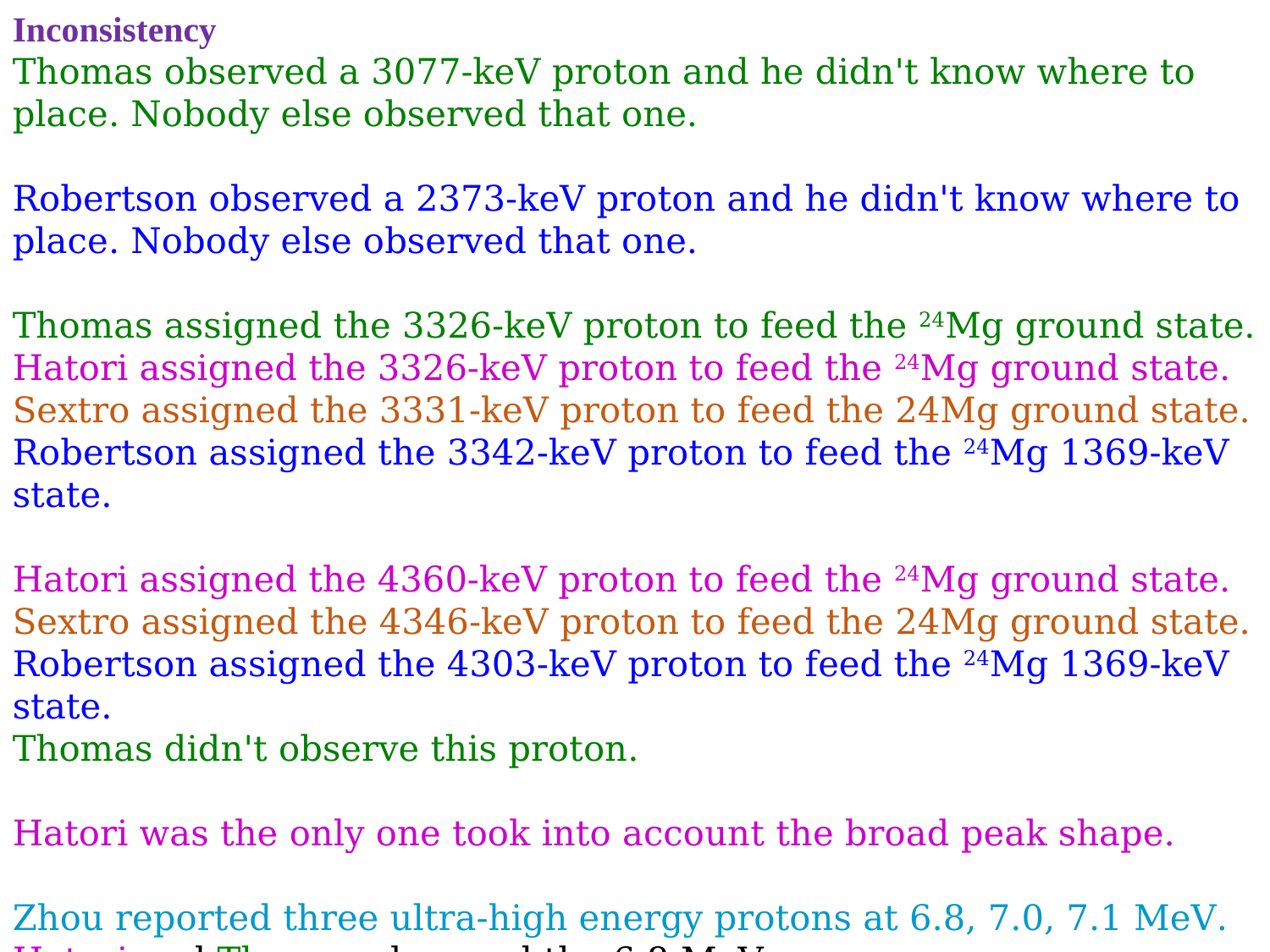

Inconsistency
Thomas observed a 3077-keV proton and he didn't know where to place. Nobody else observed that one.

Robertson observed a 2373-keV proton and he didn't know where to place. Nobody else observed that one.

Thomas assigned the 3326-keV proton to feed the 24Mg ground state.
Hatori assigned the 3326-keV proton to feed the 24Mg ground state.
Sextro assigned the 3331-keV proton to feed the 24Mg ground state.
Robertson assigned the 3342-keV proton to feed the 24Mg 1369-keV state.

Hatori assigned the 4360-keV proton to feed the 24Mg ground state.
Sextro assigned the 4346-keV proton to feed the 24Mg ground state.
Robertson assigned the 4303-keV proton to feed the 24Mg 1369-keV state.
Thomas didn't observe this proton.

Hatori was the only one took into account the broad peak shape.

Zhou reported three ultra-high energy protons at 6.8, 7.0, 7.1 MeV.
Hatori and Thomas observed the 6.8-MeV one.
However, the highest energy Robertson and Sextro observed was only 5.6 MeV.